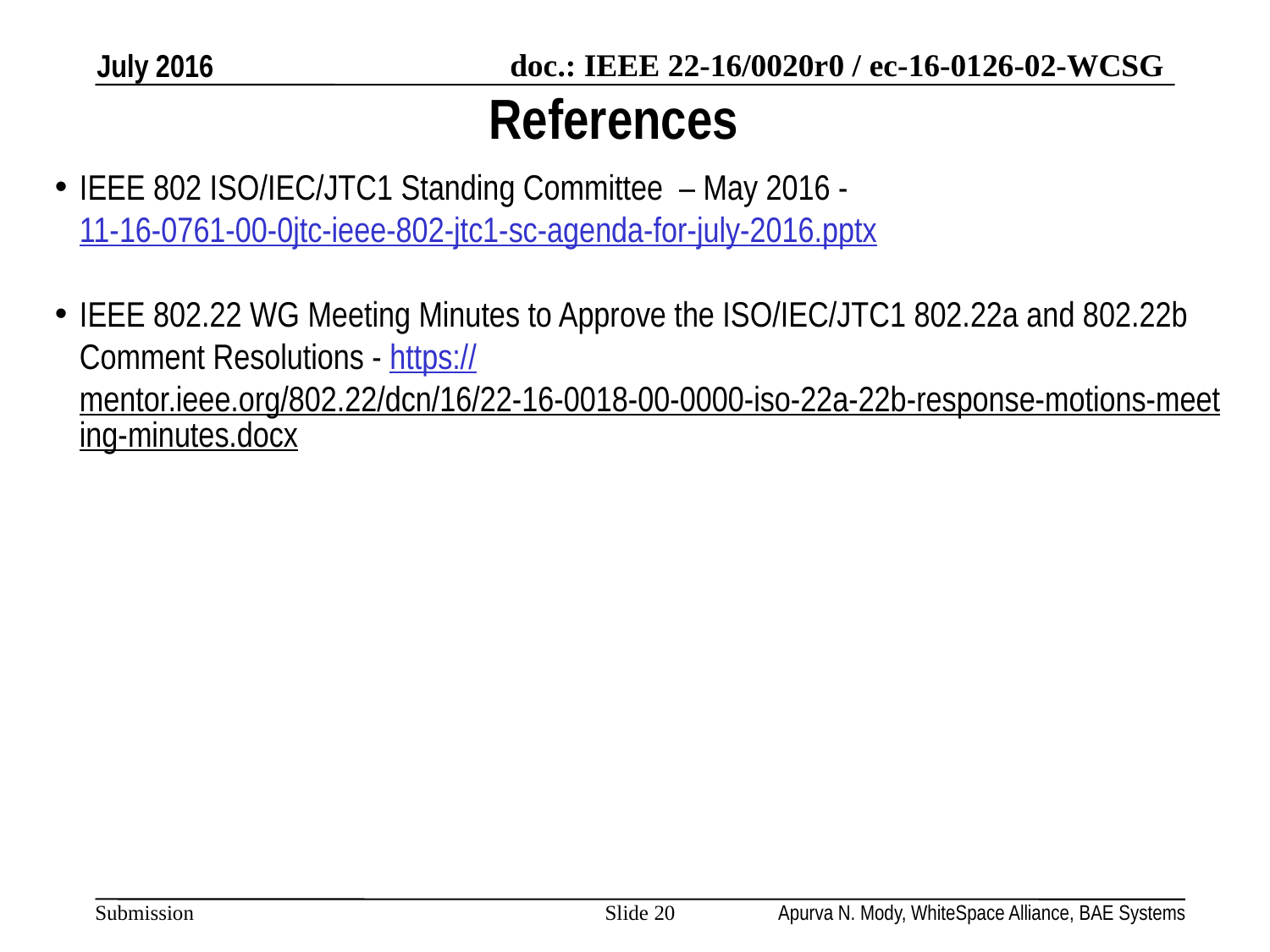

July 2016
# References
IEEE 802 ISO/IEC/JTC1 Standing Committee  – May 2016 - 11-16-0761-00-0jtc-ieee-802-jtc1-sc-agenda-for-july-2016.pptx

IEEE 802.22 WG Meeting Minutes to Approve the ISO/IEC/JTC1 802.22a and 802.22b Comment Resolutions - https://mentor.ieee.org/802.22/dcn/16/22-16-0018-00-0000-iso-22a-22b-response-motions-meeting-minutes.docx
Slide 20
Apurva N. Mody, WhiteSpace Alliance, BAE Systems